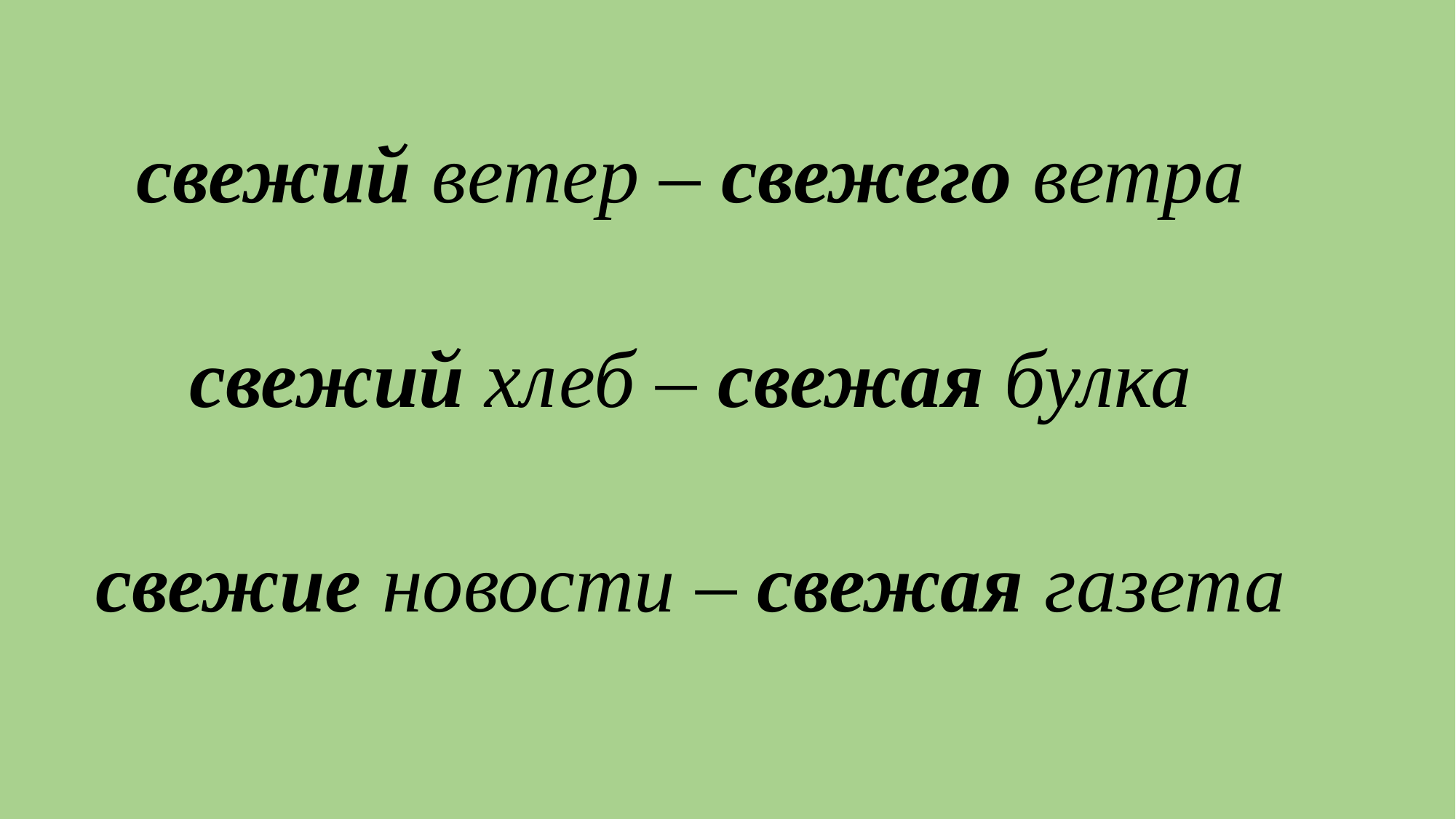

| свежий ветер – свежего ветра свежий хлеб – свежая булка свежие новости – свежая газета |
| --- |